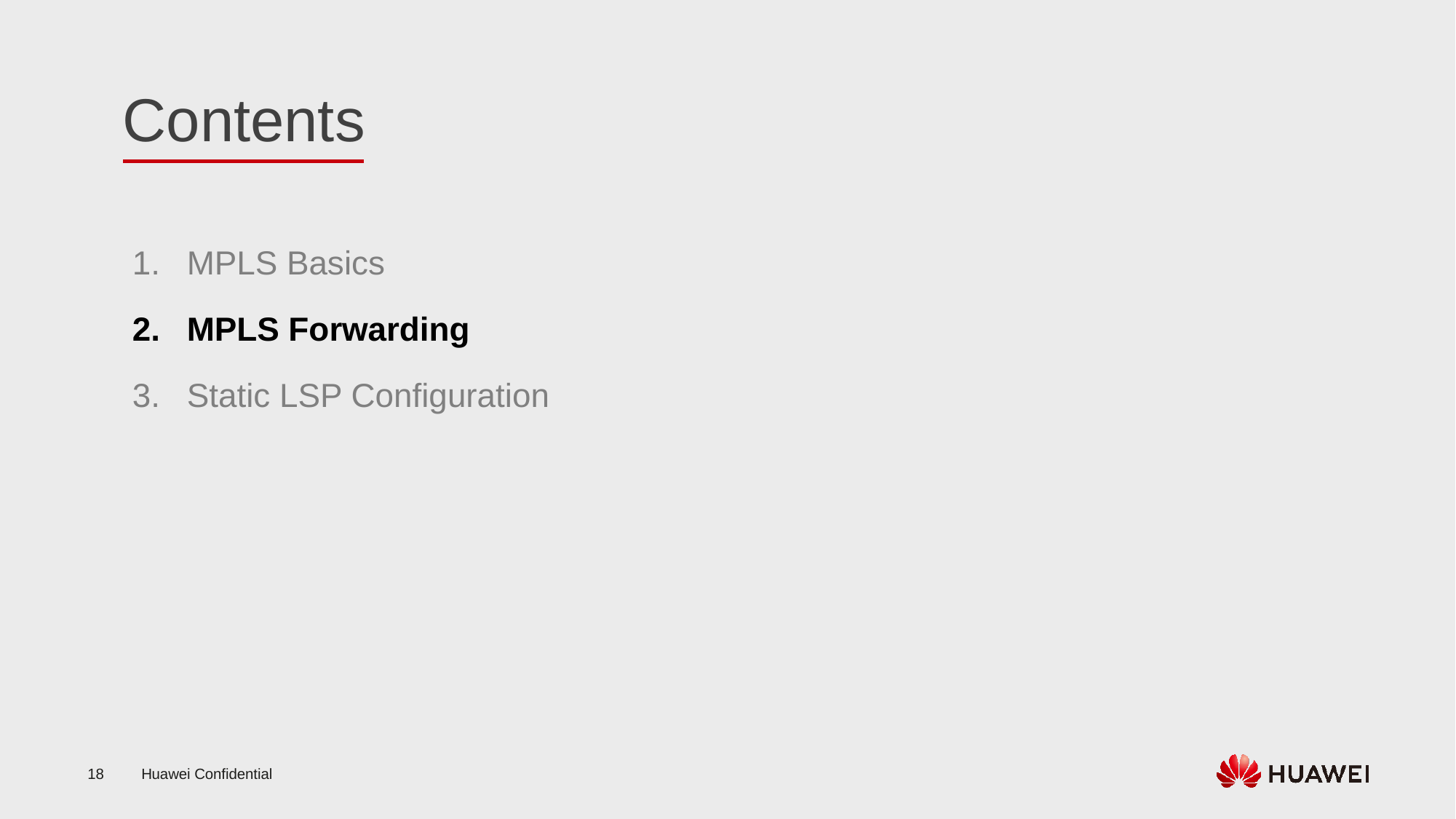

MPLS Basics
MPLS Forwarding
Static LSP Configuration